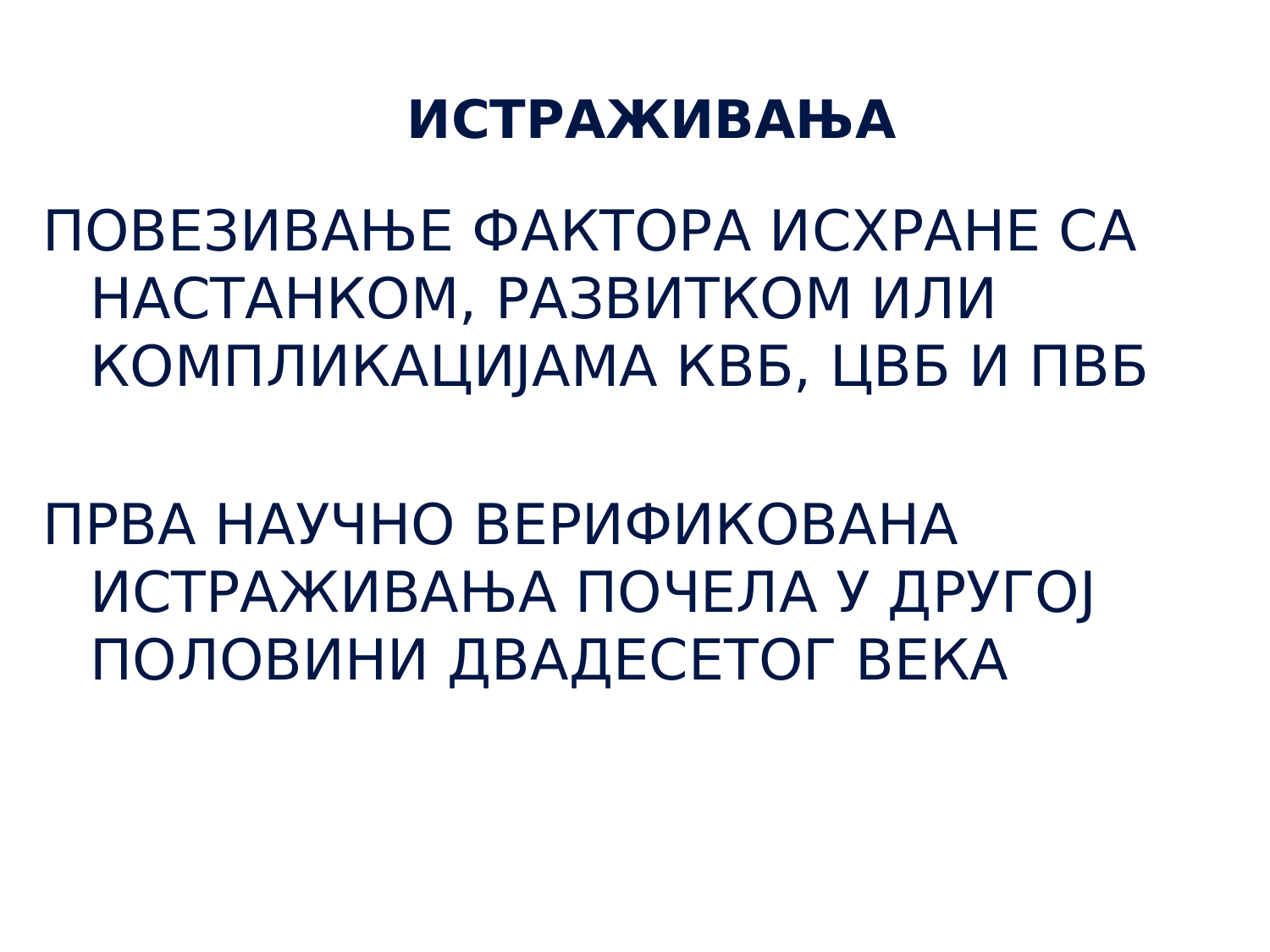

# ИСТРАЖИВАЊА
ПОВЕЗИВАЊЕ ФАКТОРА ИСХРАНЕ СА НАСТАНКОМ, РАЗВИТКОМ ИЛИ КОМПЛИКАЦИЈАМА КВБ, ЦВБ И ПВБ

ПРВА НАУЧНО ВЕРИФИКОВАНА ИСТРАЖИВАЊА ПОЧЕЛА У ДРУГОЈ ПОЛОВИНИ ДВАДЕСЕТОГ ВЕКА